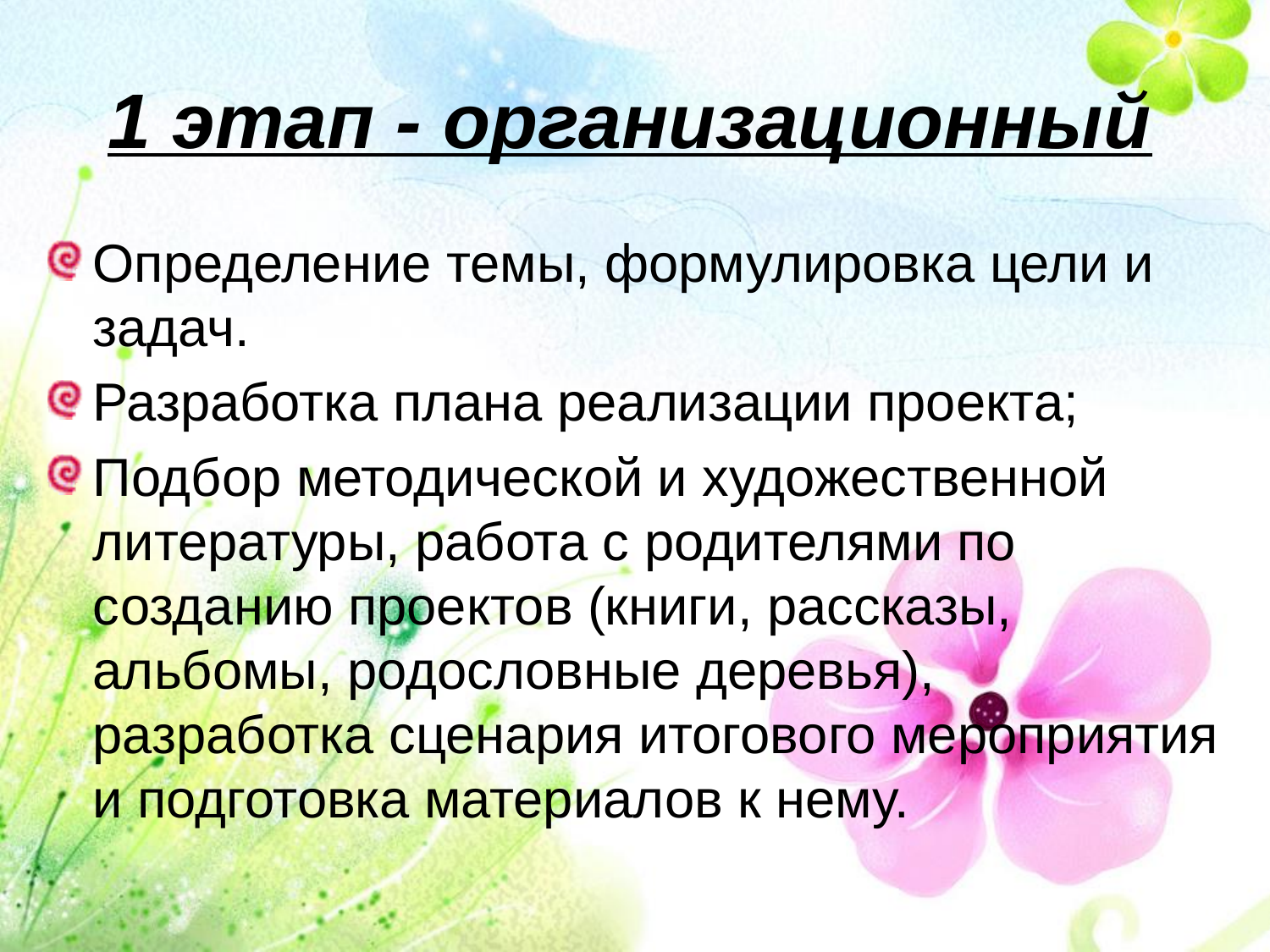

# 1 этап - организационный
Определение темы, формулировка цели и задач.
Разработка плана реализации проекта;
Подбор методической и художественной литературы, работа с родителями по созданию проектов (книги, рассказы, альбомы, родословные деревья), разработка сценария итогового мероприятия и подготовка материалов к нему.